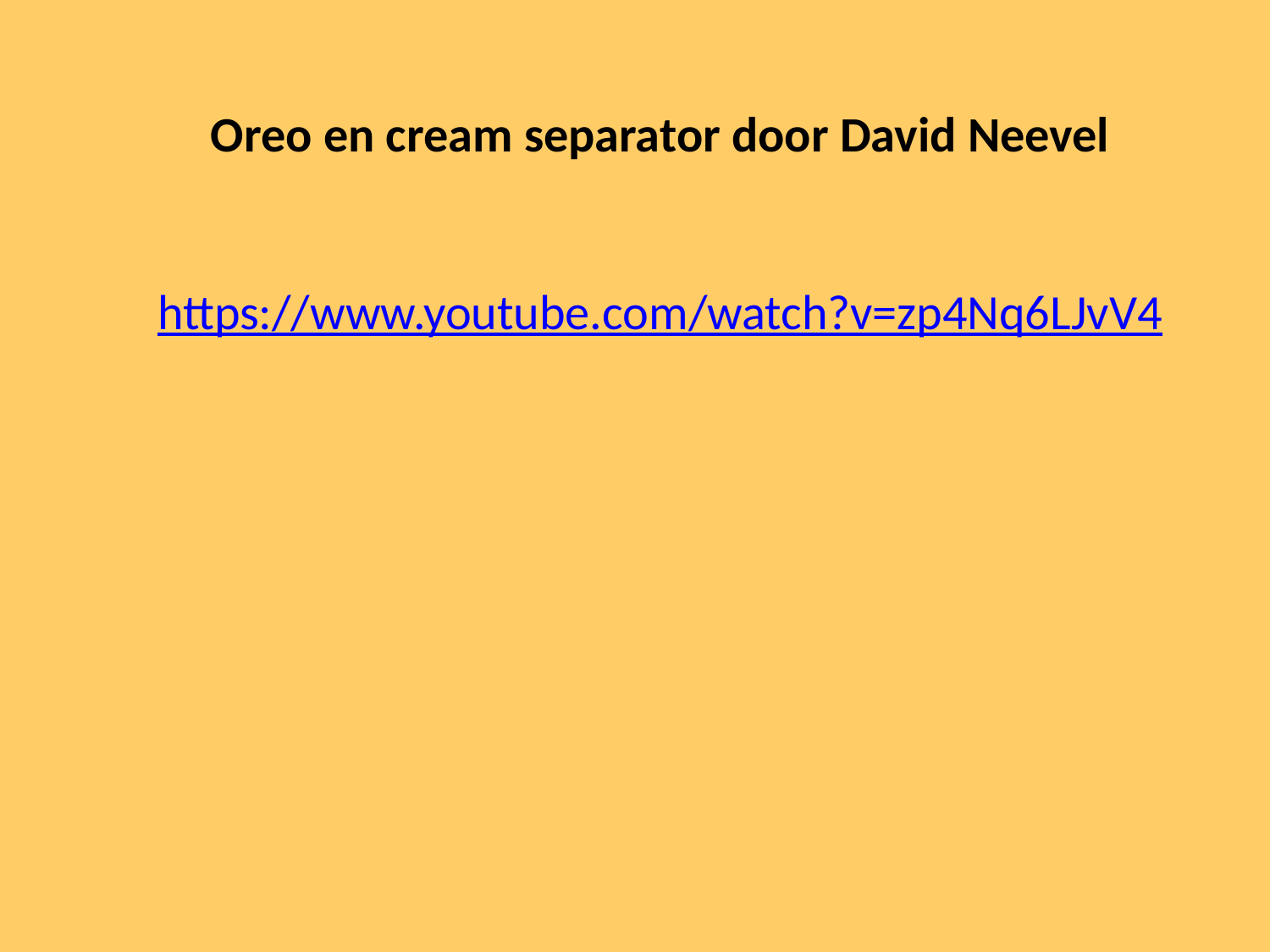

Oreo en cream separator door David Neevel

https://www.youtube.com/watch?v=zp4Nq6LJvV4